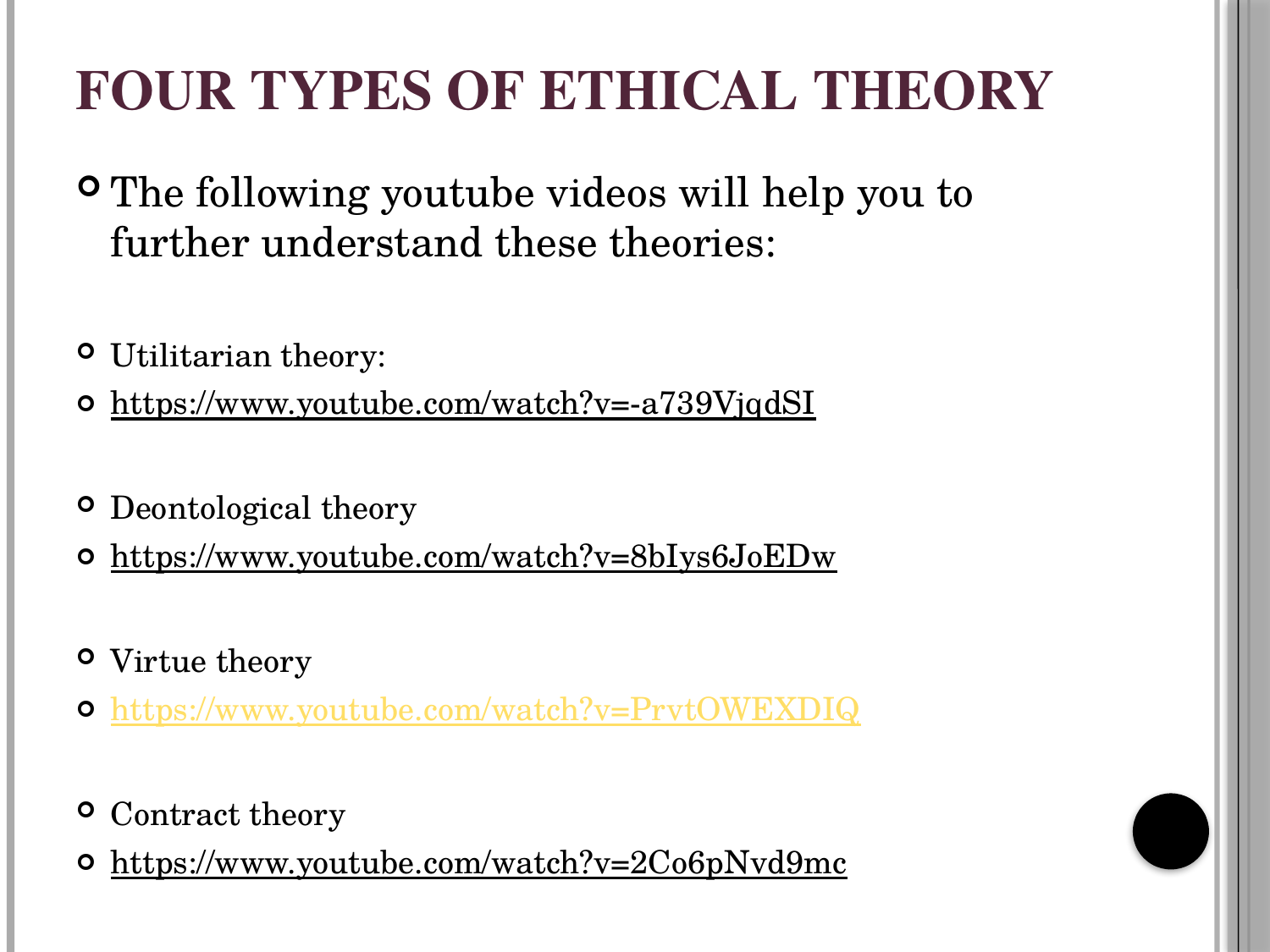

# Four Types of Ethical Theory
The following youtube videos will help you to further understand these theories:

Utilitarian theory:
https://www.youtube.com/watch?v=-a739VjqdSI

Deontological theory
https://www.youtube.com/watch?v=8bIys6JoEDw

Virtue theory
https://www.youtube.com/watch?v=PrvtOWEXDIQ

Contract theory
https://www.youtube.com/watch?v=2Co6pNvd9mc